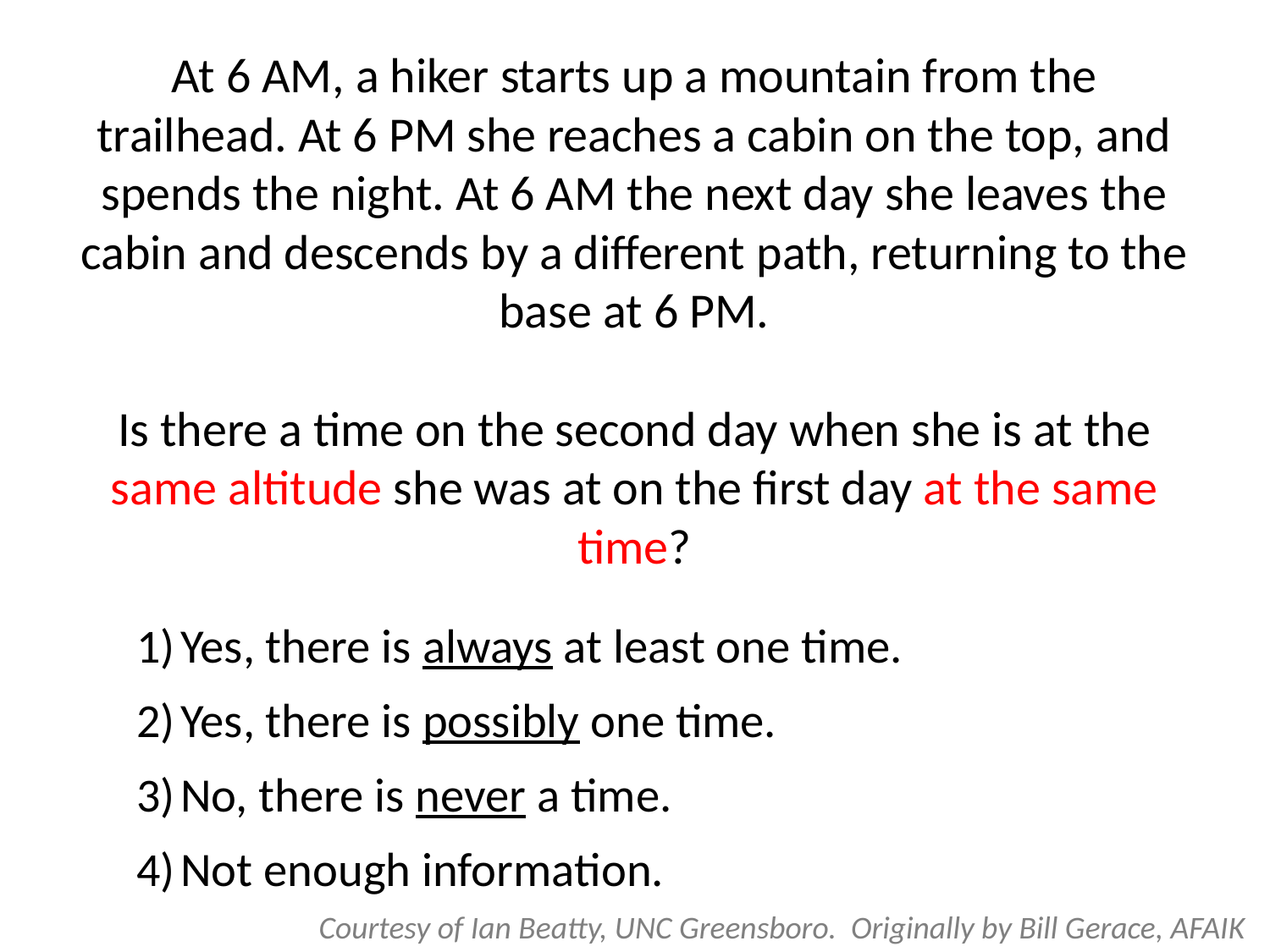

# At 6 AM, a hiker starts up a mountain from the trailhead. At 6 PM she reaches a cabin on the top, and spends the night. At 6 AM the next day she leaves the cabin and descends by a different path, returning to the base at 6 PM. Is there a time on the second day when she is at the same altitude she was at on the first day at the same time?
Yes, there is always at least one time.
Yes, there is possibly one time.
No, there is never a time.
Not enough information.
Courtesy of Ian Beatty, UNC Greensboro.  Originally by Bill Gerace, AFAIK